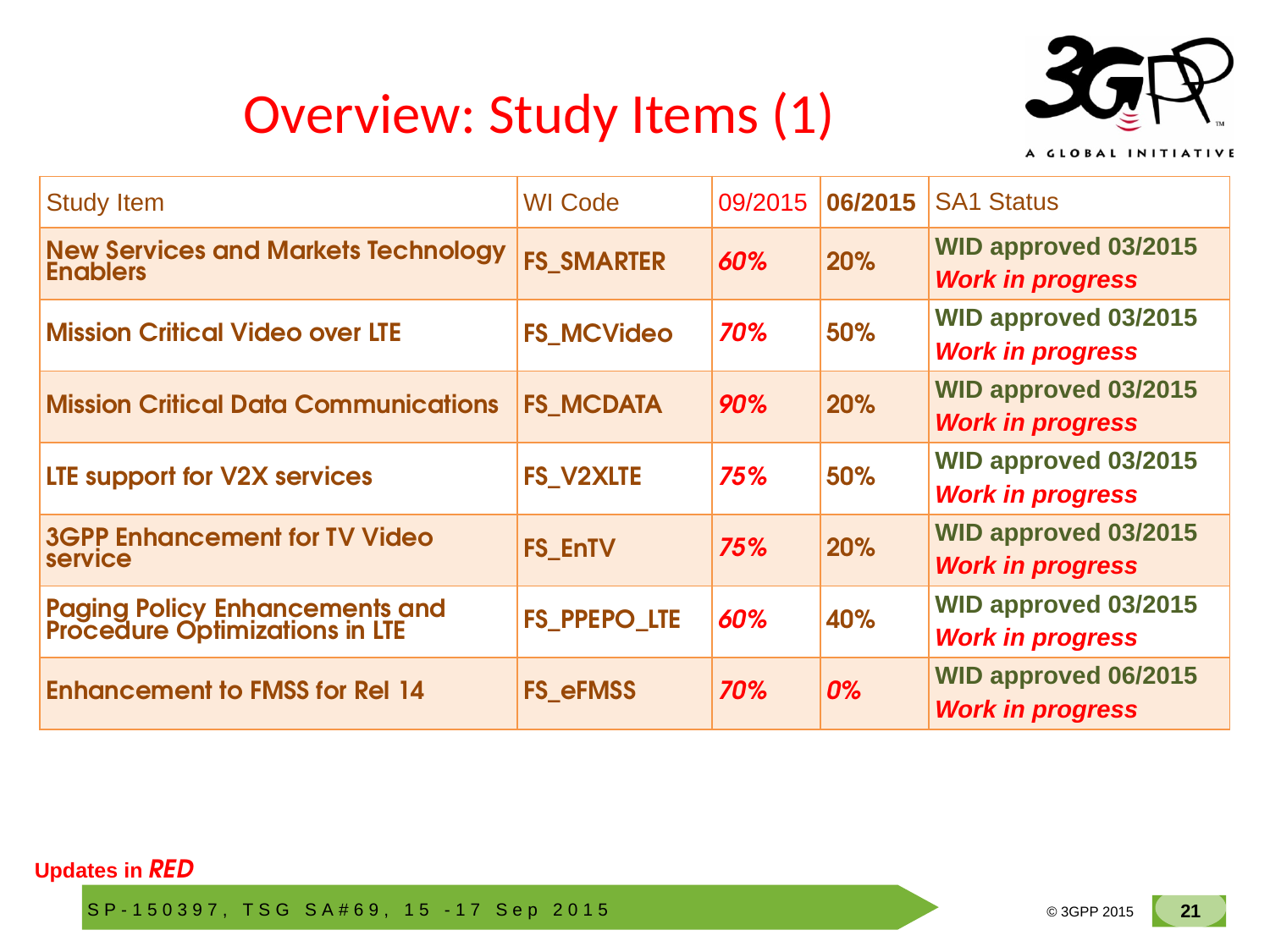

# Overview: Study Items (1)
| Study Item | WI Code | 09/2015 | 06/2015 | SA1 Status |
| --- | --- | --- | --- | --- |
| New Services and Markets Technology Enablers | FS\_SMARTER | 60% | 20% | WID approved 03/2015 Work in progress |
| Mission Critical Video over LTE | FS\_MCVideo | 70% | 50% | WID approved 03/2015 Work in progress |
| Mission Critical Data Communications | FS\_MCDATA | 90% | 20% | WID approved 03/2015 Work in progress |
| LTE support for V2X services | FS\_V2XLTE | 75% | 50% | WID approved 03/2015 Work in progress |
| 3GPP Enhancement for TV Video service | FS\_EnTV | 75% | 20% | WID approved 03/2015 Work in progress |
| Paging Policy Enhancements and Procedure Optimizations in LTE | FS\_PPEPO\_LTE | 60% | 40% | WID approved 03/2015 Work in progress |
| Enhancement to FMSS for Rel 14 | FS\_eFMSS | 70% | 0% | WID approved 06/2015 Work in progress |
Updates in RED